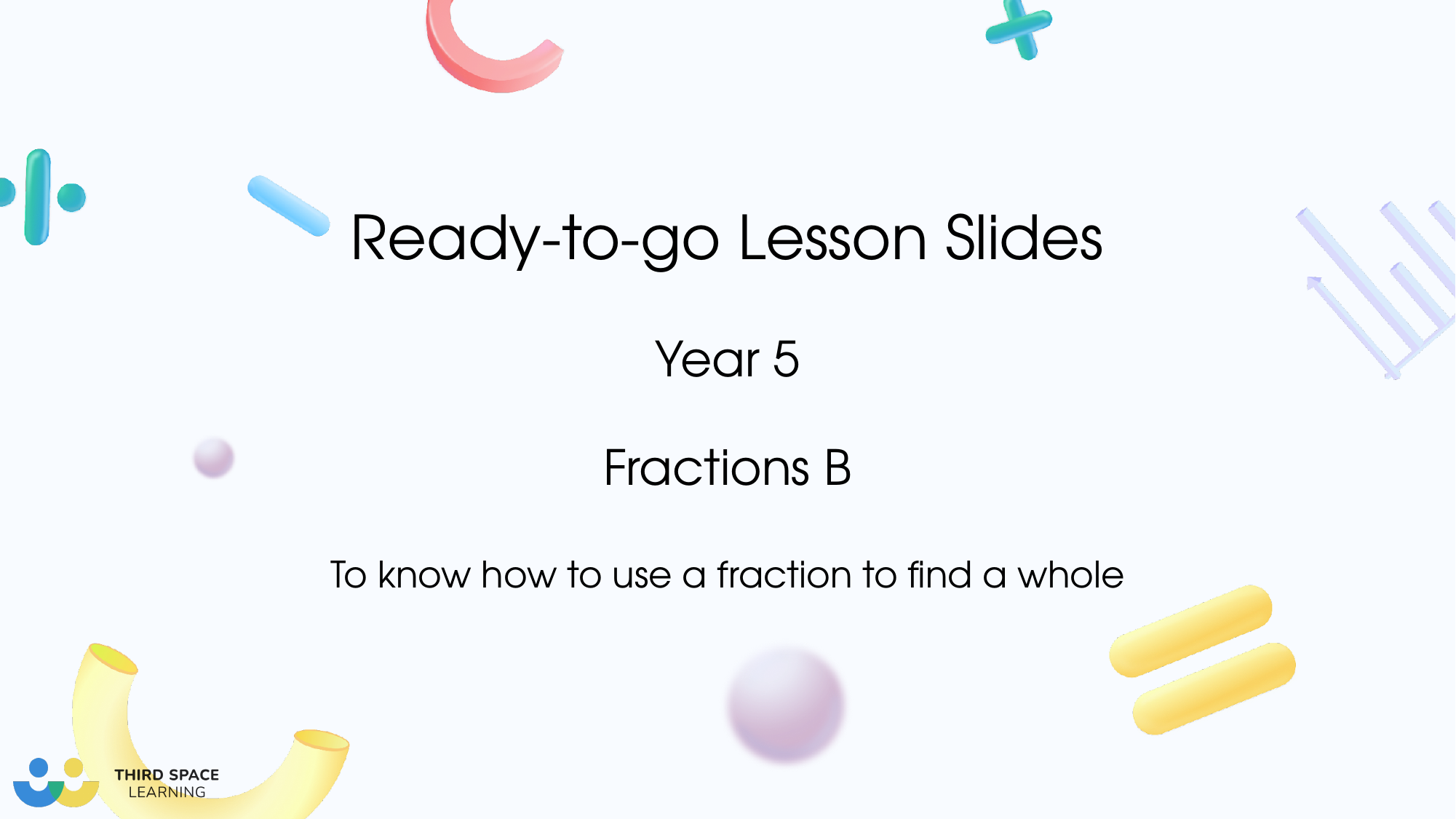

Year 5
Fractions B
To know how to use a fraction to find a whole